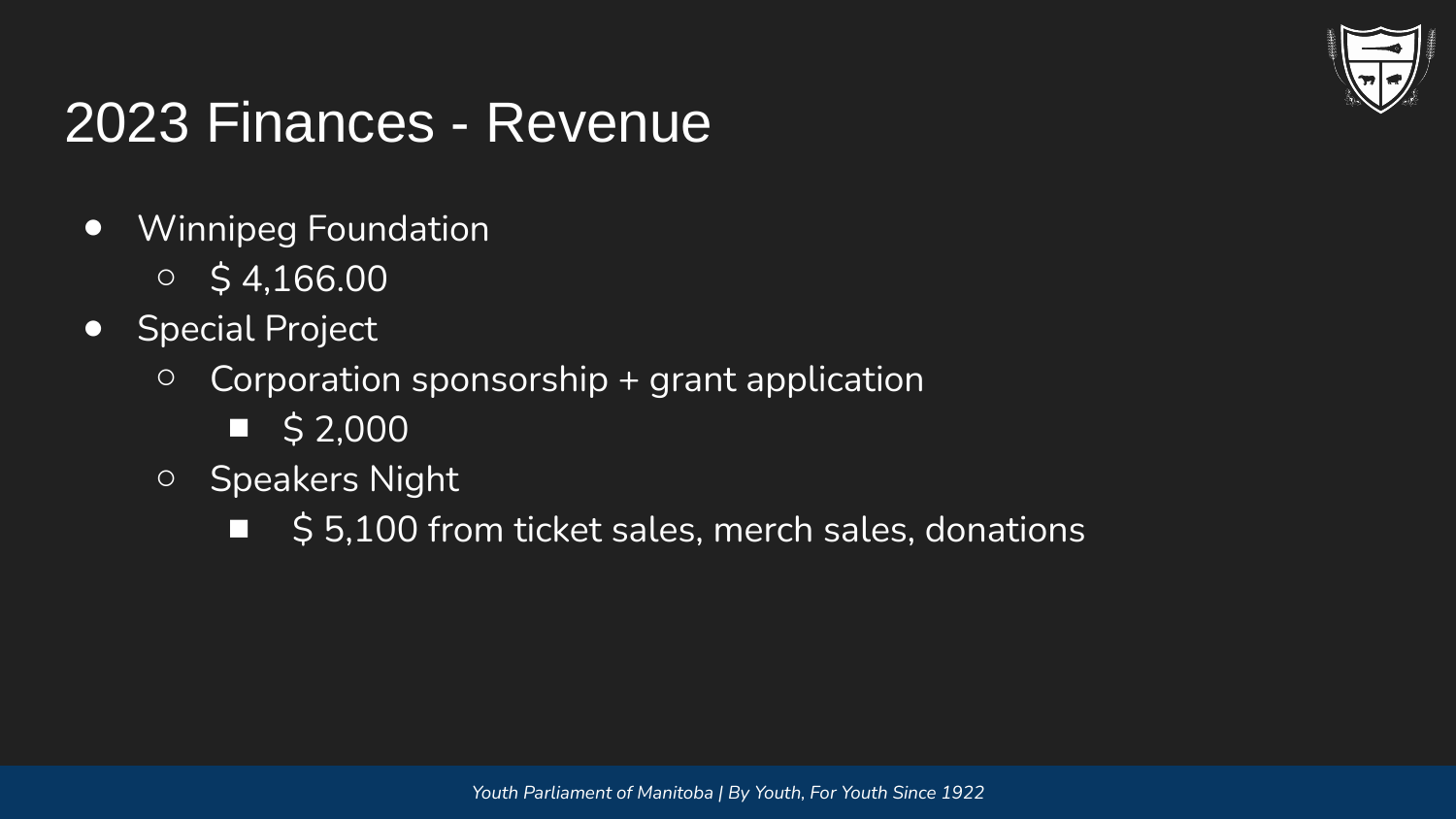

# 2023 Finances - Revenue
Winnipeg Foundation
$ 4,166.00
Special Project
Corporation sponsorship + grant application
$ 2,000
Speakers Night
 $ 5,100 from ticket sales, merch sales, donations